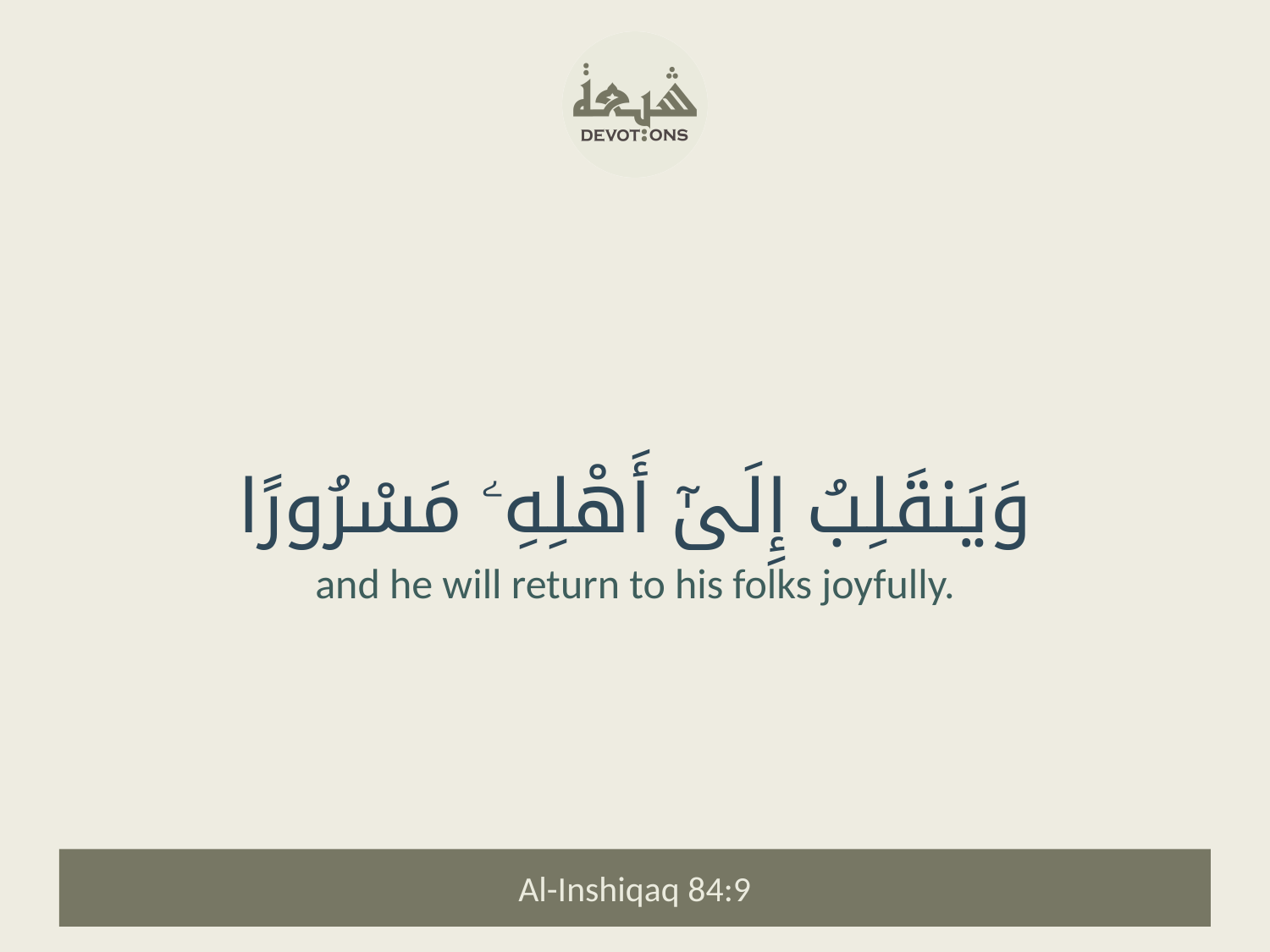

وَيَنقَلِبُ إِلَىٰٓ أَهْلِهِۦ مَسْرُورًا
and he will return to his folks joyfully.
Al-Inshiqaq 84:9